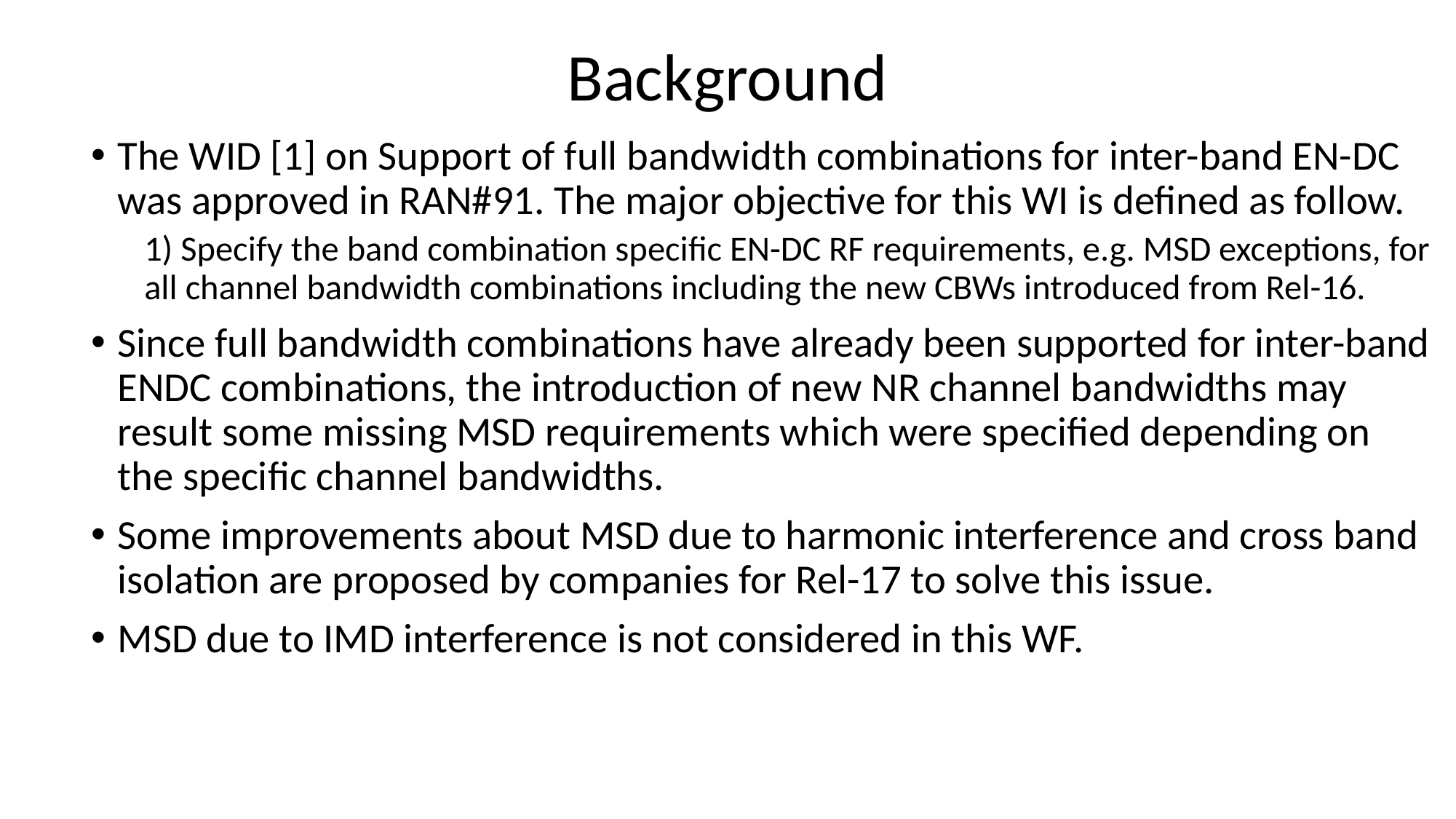

# Background
The WID [1] on Support of full bandwidth combinations for inter-band EN-DC was approved in RAN#91. The major objective for this WI is defined as follow.
	1) Specify the band combination specific EN-DC RF requirements, e.g. MSD exceptions, for all channel bandwidth combinations including the new CBWs introduced from Rel-16.
Since full bandwidth combinations have already been supported for inter-band ENDC combinations, the introduction of new NR channel bandwidths may result some missing MSD requirements which were specified depending on the specific channel bandwidths.
Some improvements about MSD due to harmonic interference and cross band isolation are proposed by companies for Rel-17 to solve this issue.
MSD due to IMD interference is not considered in this WF.